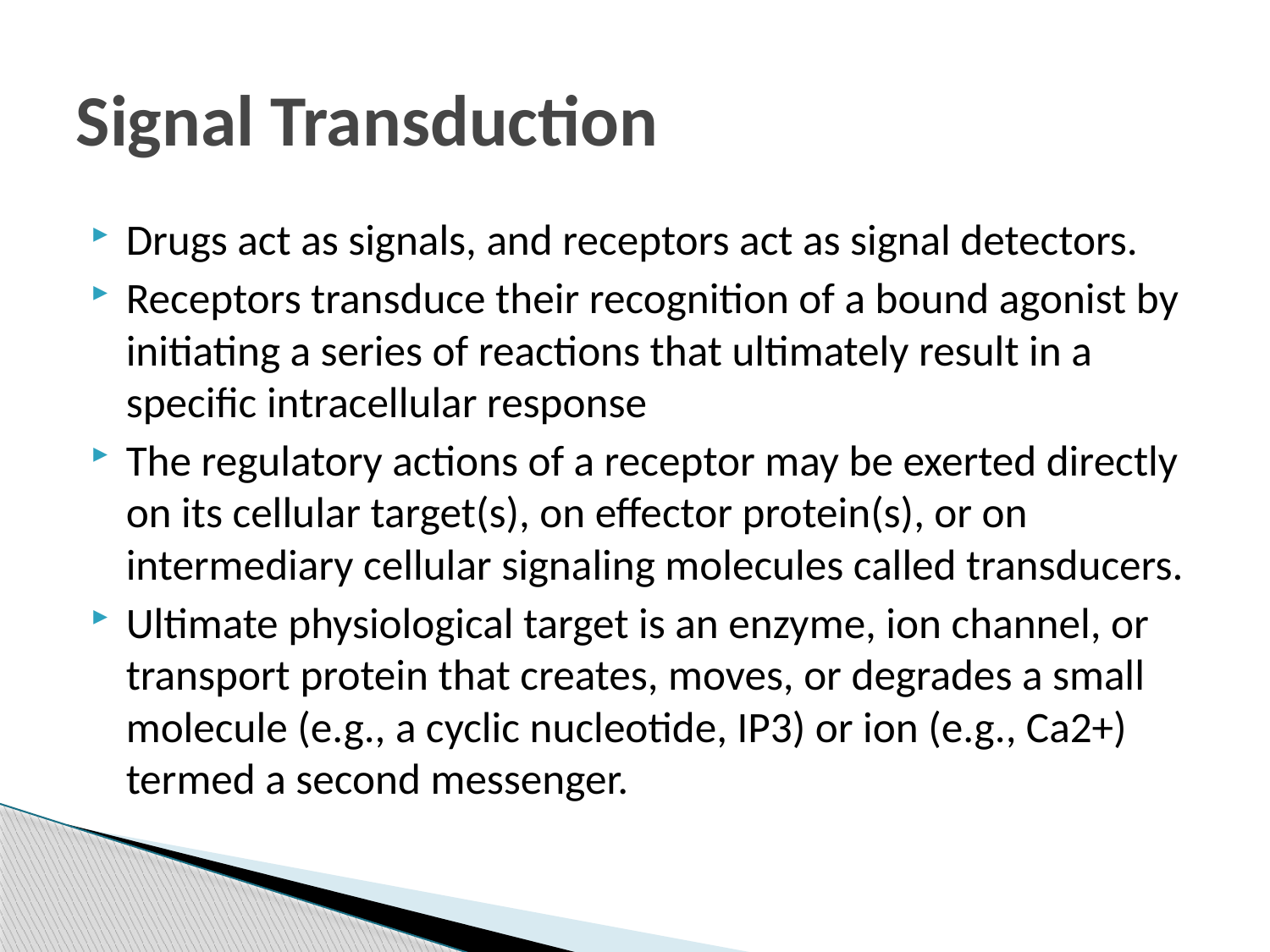

# Signal Transduction
Drugs act as signals, and receptors act as signal detectors.
Receptors transduce their recognition of a bound agonist by initiating a series of reactions that ultimately result in a specific intracellular response
The regulatory actions of a receptor may be exerted directly on its cellular target(s), on effector protein(s), or on intermediary cellular signaling molecules called transducers.
Ultimate physiological target is an enzyme, ion channel, or transport protein that creates, moves, or degrades a small molecule (e.g., a cyclic nucleotide, IP3) or ion (e.g., Ca2+) termed a second messenger.